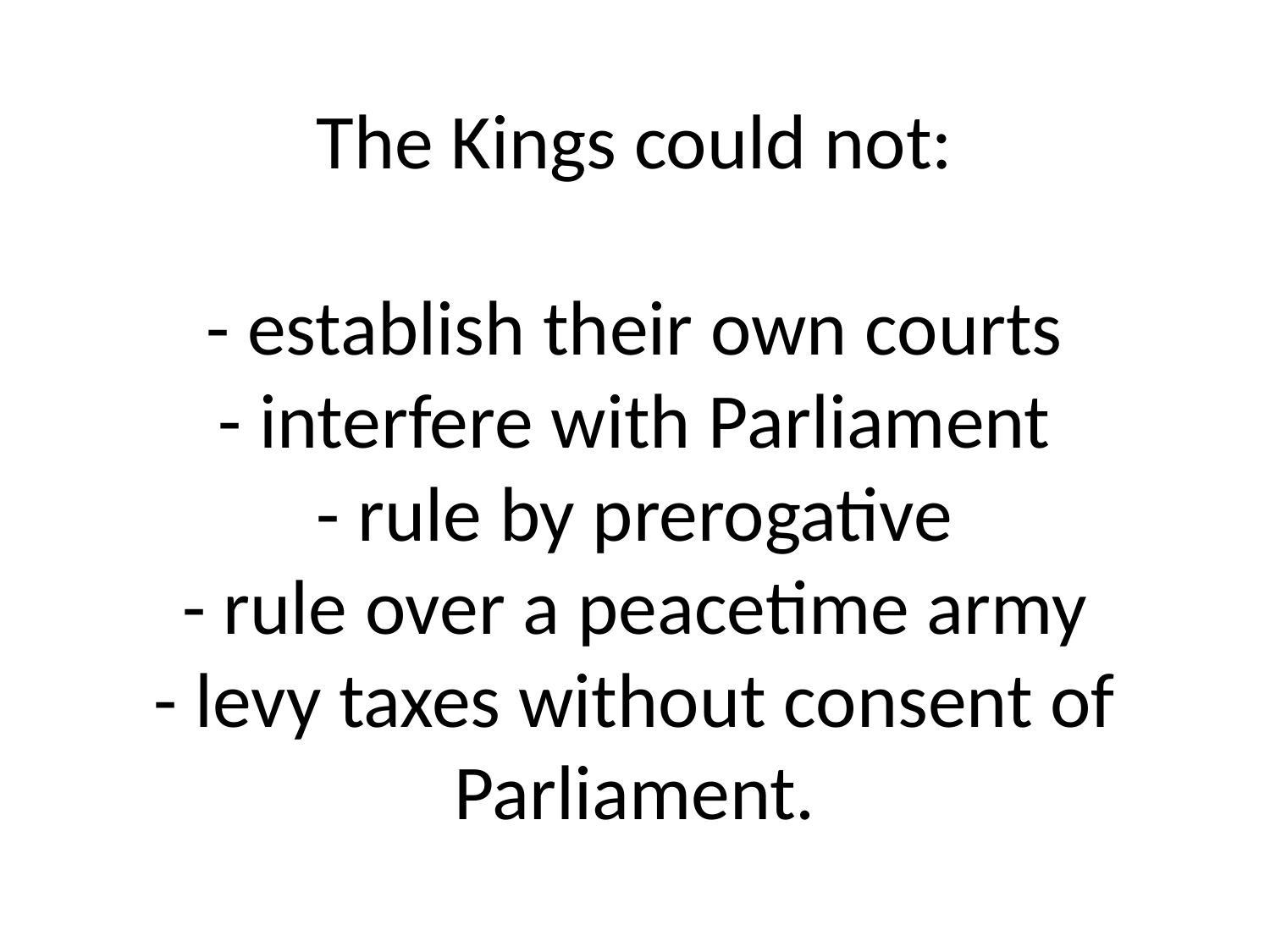

# The Kings could not: - establish their own courts - interfere with Parliament - rule by prerogative - rule over a peacetime army - levy taxes without consent of Parliament.